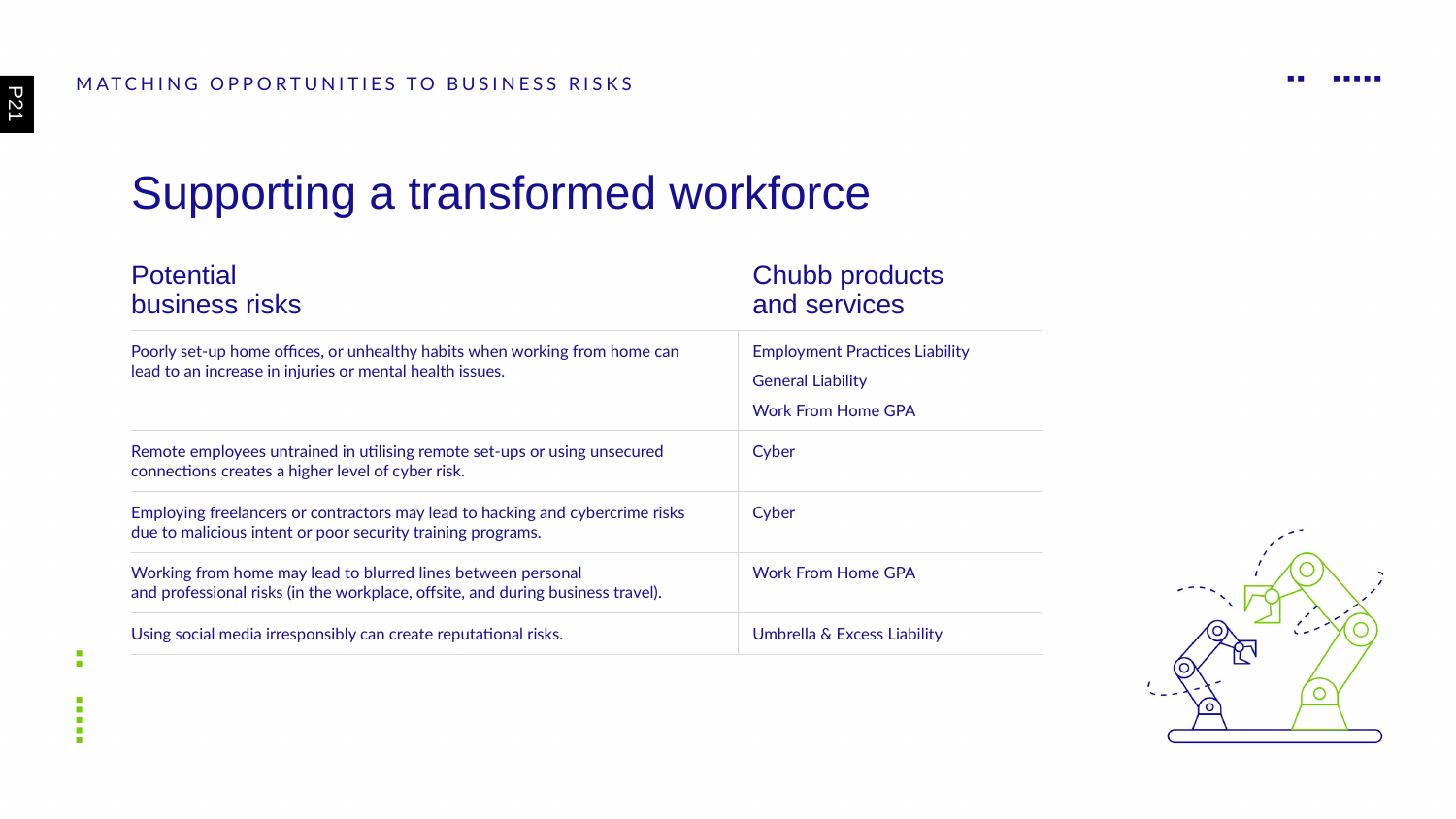

Matching opportunities to business risks
P21
Supporting a transformed workforce
| Potential business risks | Chubb products and services |
| --- | --- |
| Poorly set-up home offices, or unhealthy habits when working from home can lead to an increase in injuries or mental health issues. | Employment Practices Liability General Liability Work From Home GPA |
| Remote employees untrained in utilising remote set-ups or using unsecured connections creates a higher level of cyber risk. | Cyber |
| Employing freelancers or contractors may lead to hacking and cybercrime risks due to malicious intent or poor security training programs. | Cyber |
| Working from home may lead to blurred lines between personal and professional risks (in the workplace, offsite, and during business travel). | Work From Home GPA |
| Using social media irresponsibly can create reputational risks. | Umbrella & Excess Liability |